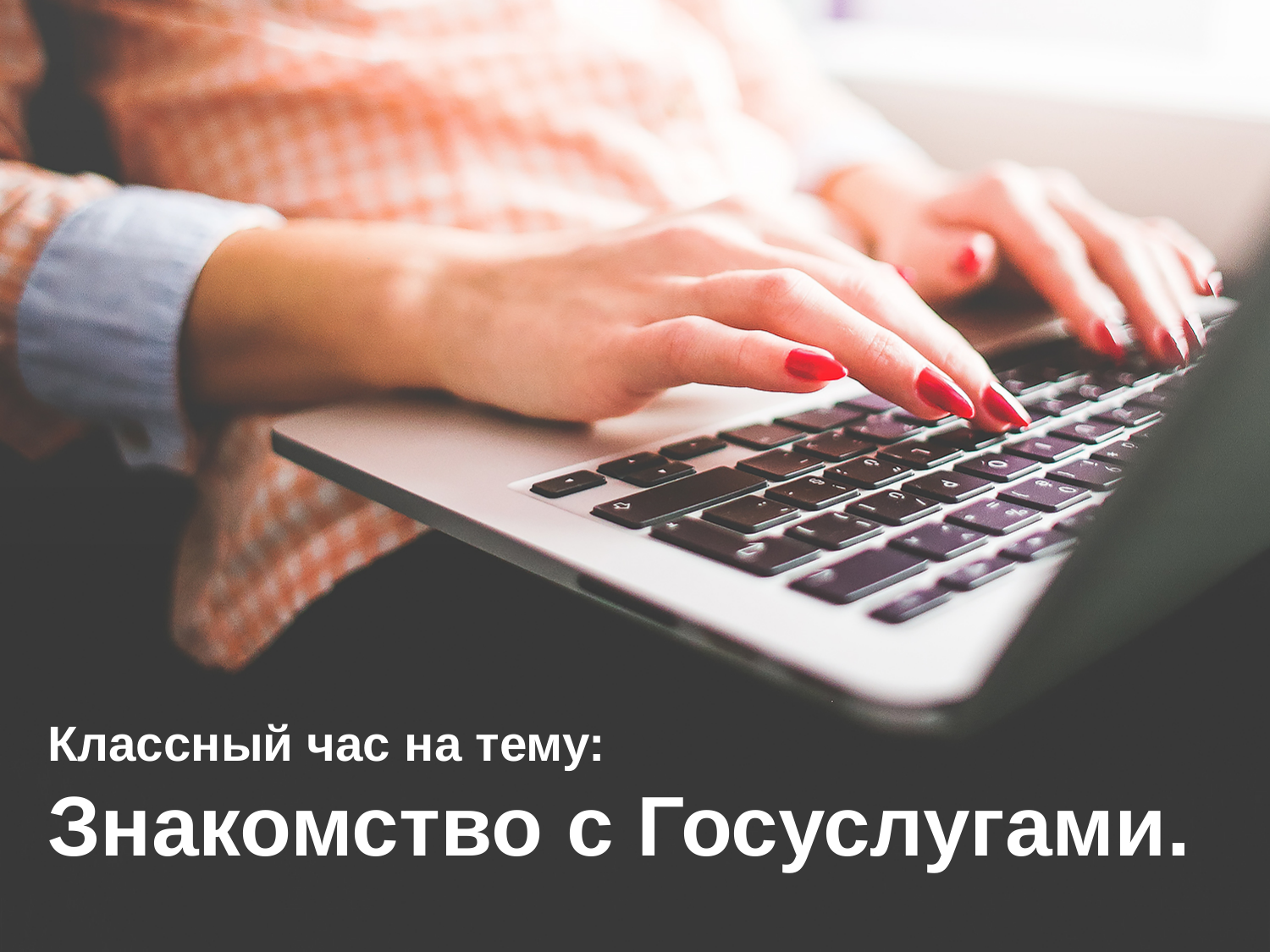

Классный час на тему:
Знакомство с Госуслугами.